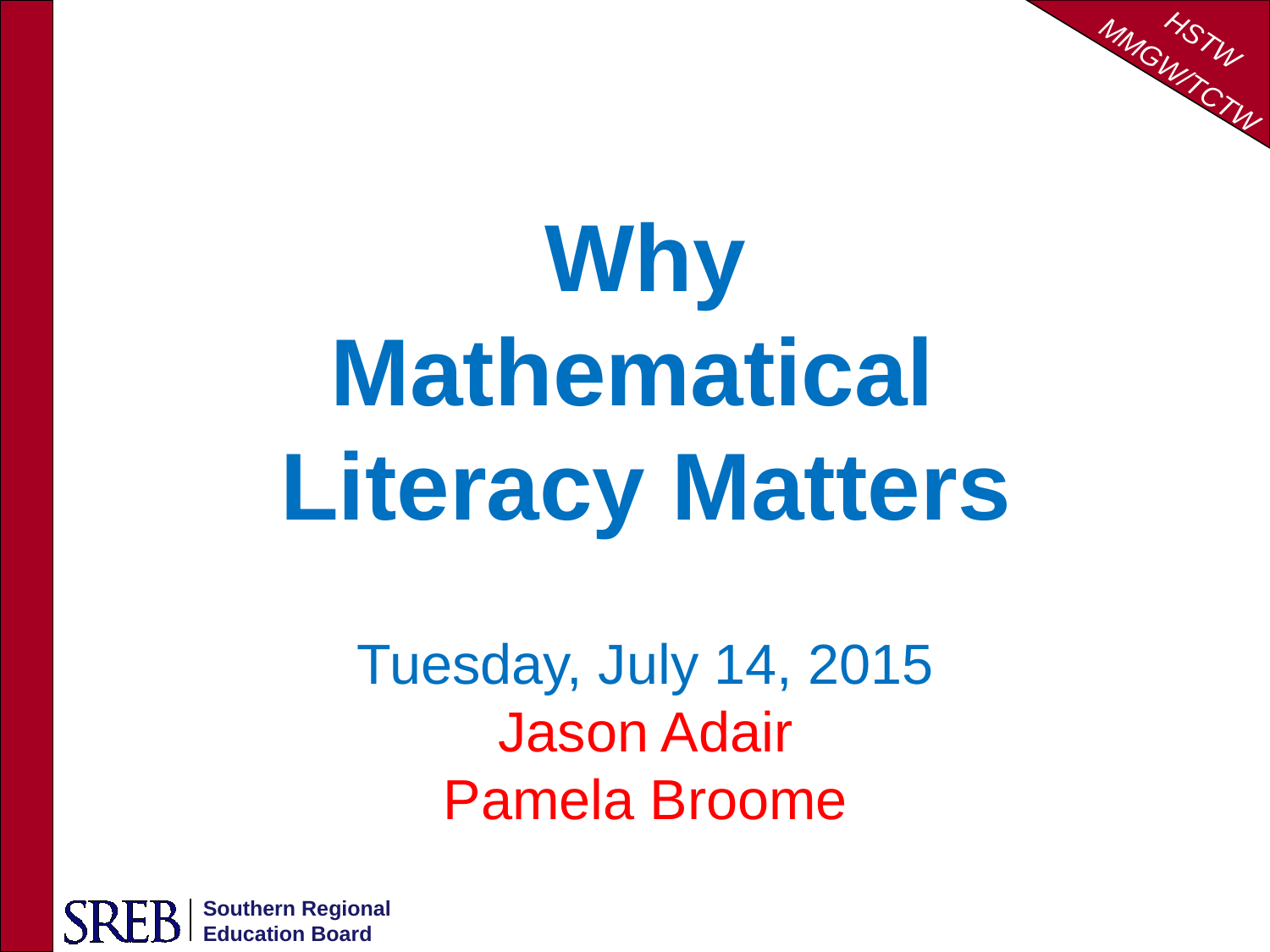

Why Mathematical
Literacy Matters

Tuesday, July 14, 2015
Jason Adair
Pamela Broome